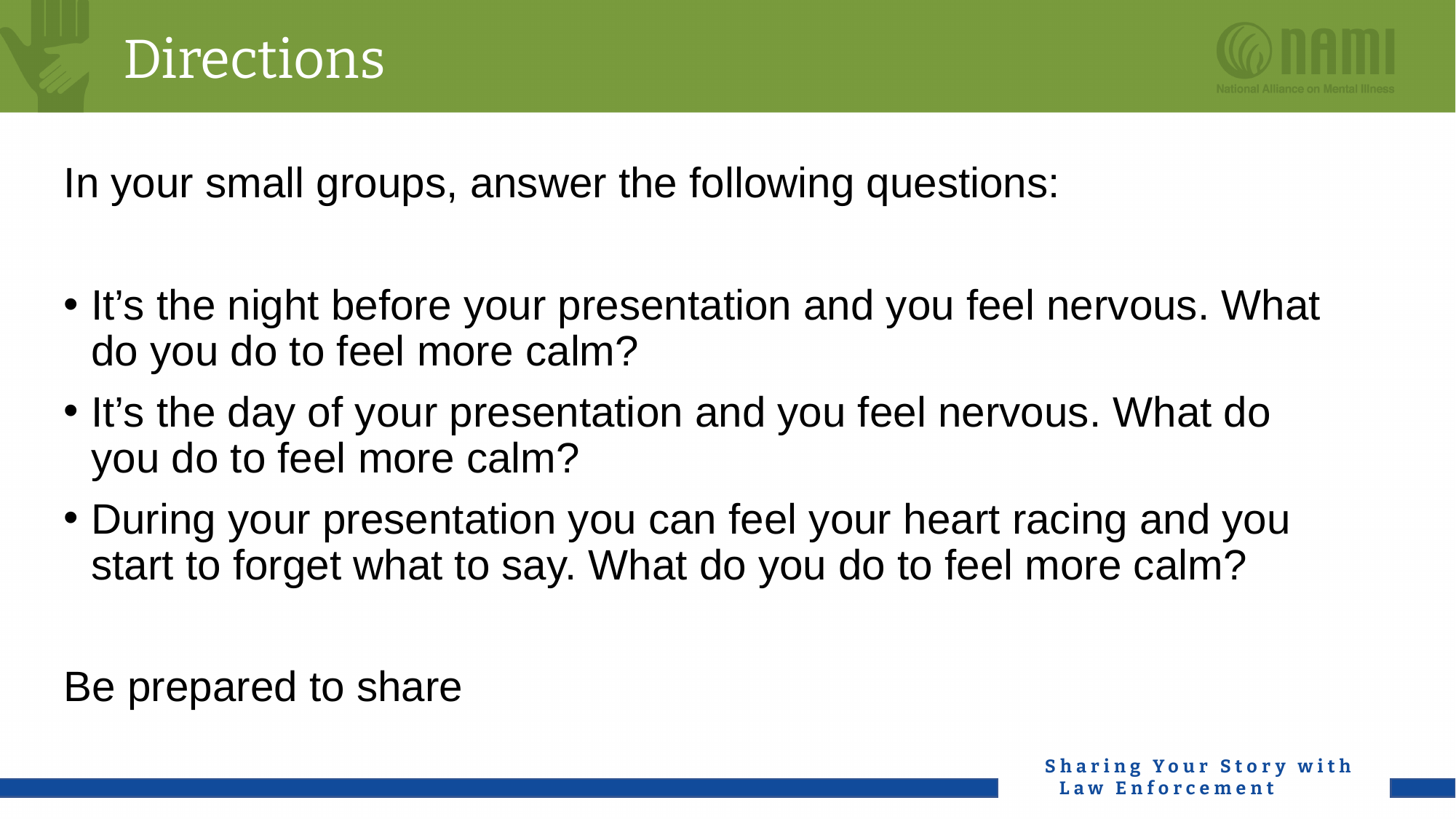

# Directions
In your small groups, answer the following questions:

It’s the night before your presentation and you feel nervous. What do you do to feel more calm?
It’s the day of your presentation and you feel nervous. What do you do to feel more calm?
During your presentation you can feel your heart racing and you start to forget what to say. What do you do to feel more calm?

Be prepared to share
Sharing Your Story with
Law Enforcement